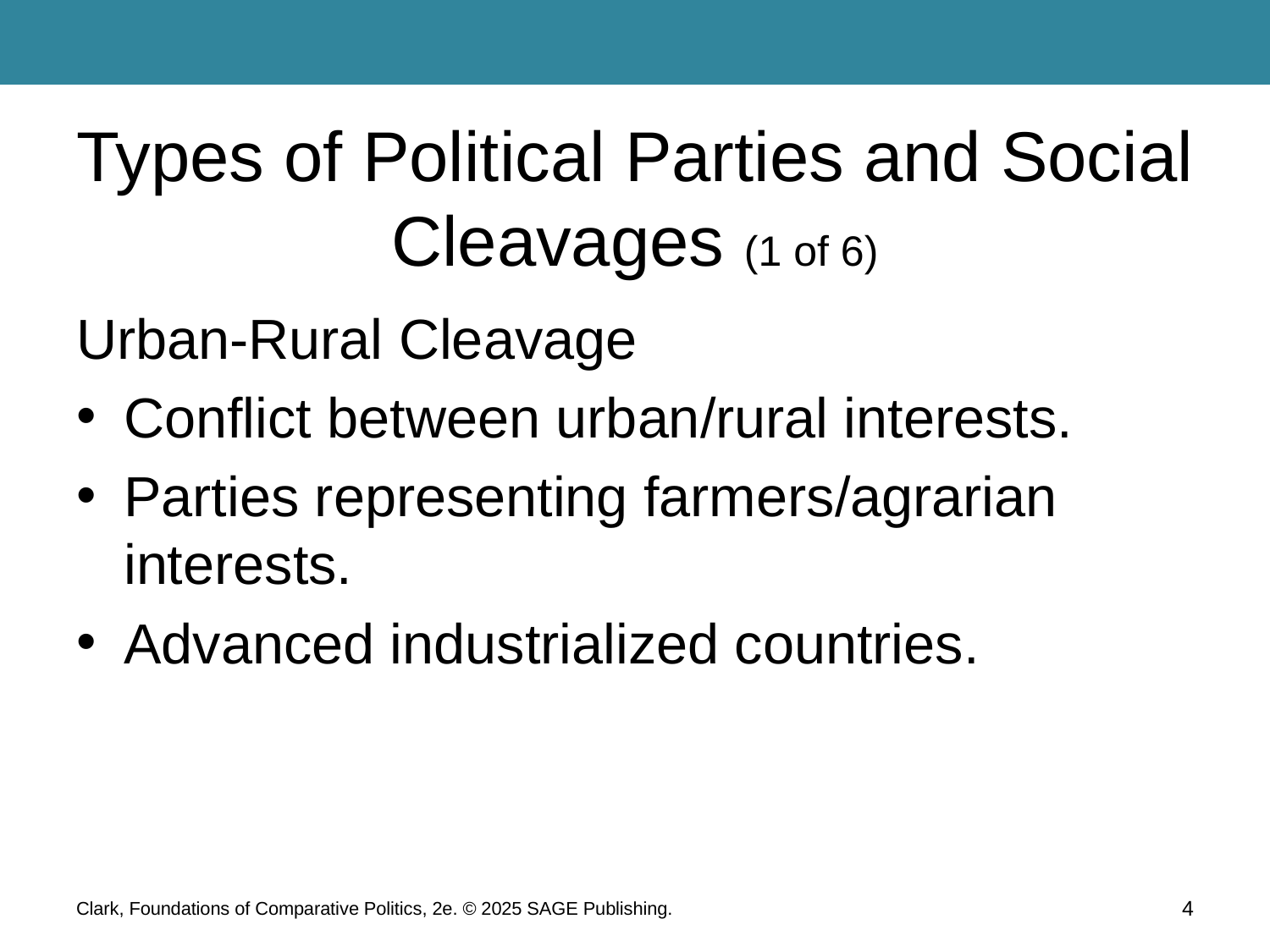

# Types of Political Parties and Social Cleavages (1 of 6)
Urban-Rural Cleavage
Conflict between urban/rural interests.
Parties representing farmers/agrarian interests.
Advanced industrialized countries.
Clark, Foundations of Comparative Politics, 2e. © 2025 SAGE Publishing.
4